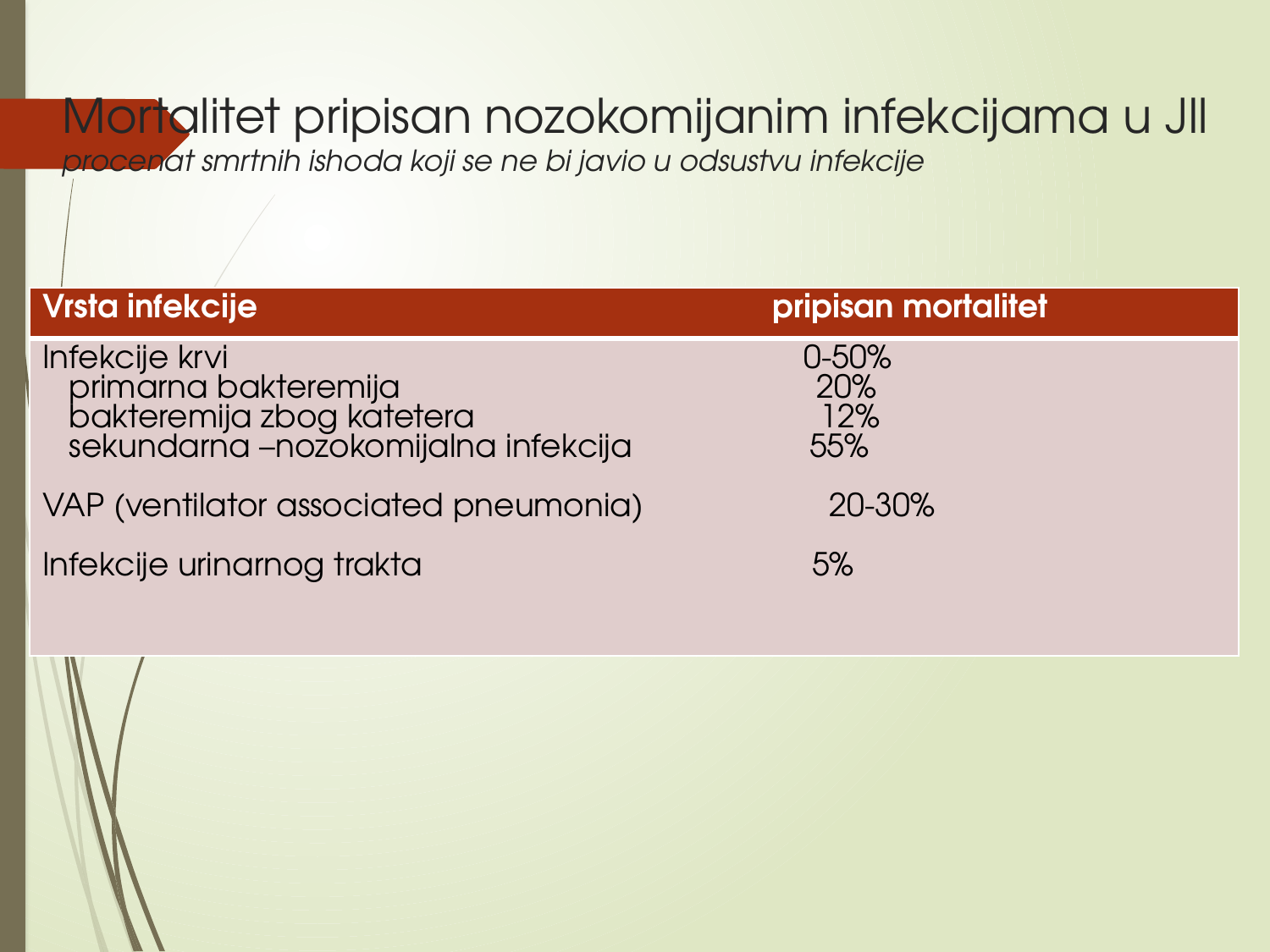

# Mortalitet pripisan nozokomijanim infekcijama u JIl procenat smrtnih ishoda koji se ne bi javio u odsustvu infekcije
| Vrsta infekcije pripisan mortalitet |
| --- |
| Infekcije krvi 0-50% primarna bakteremija 20% bakteremija zbog katetera 12% sekundarna –nozokomijalna infekcija 55% VAP (ventilator associated pneumonia) 20-30% Infekcije urinarnog trakta 5% |